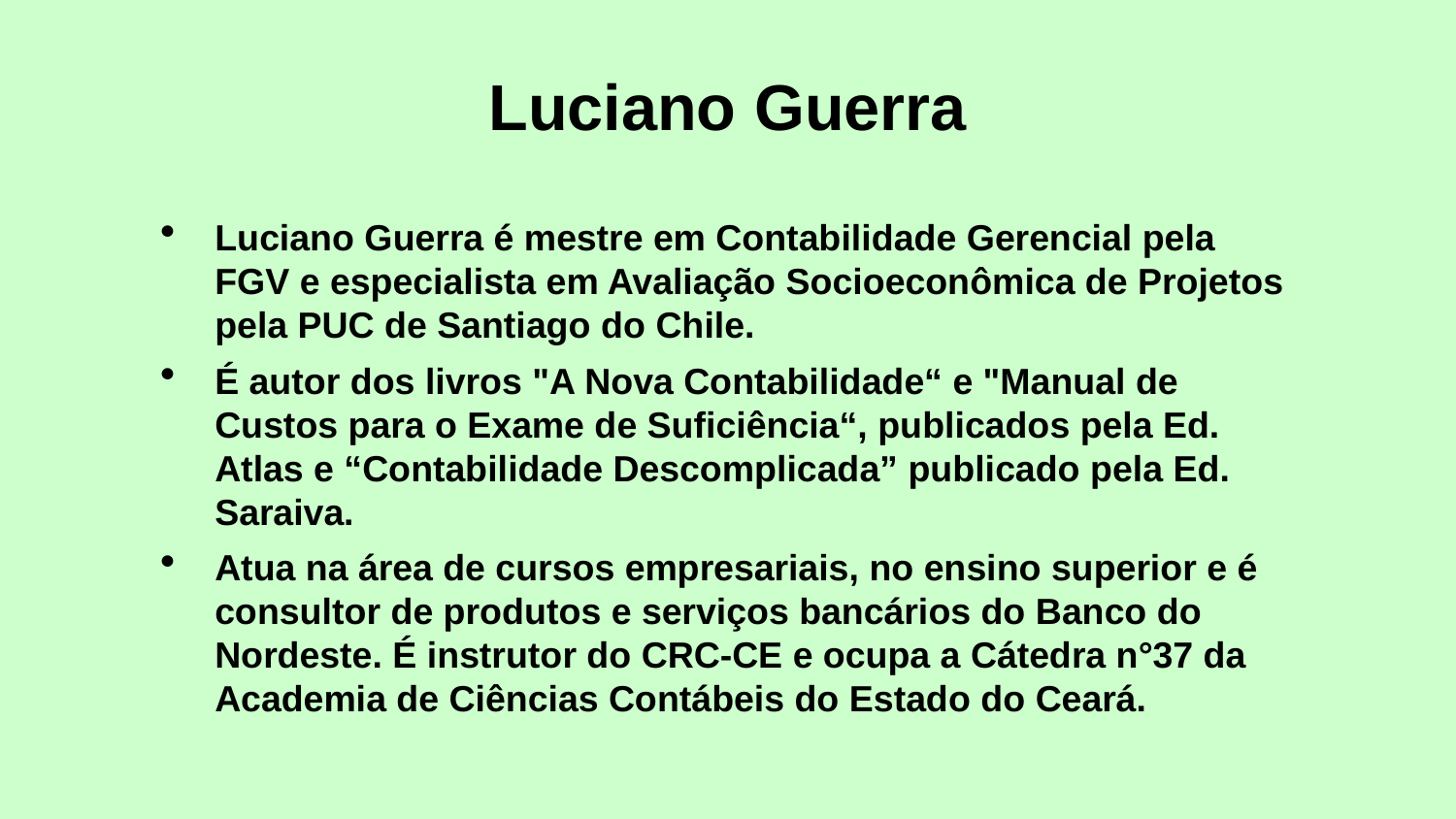

# Luciano Guerra
Luciano Guerra é mestre em Contabilidade Gerencial pela FGV e especialista em Avaliação Socioeconômica de Projetos pela PUC de Santiago do Chile.
É autor dos livros "A Nova Contabilidade“ e "Manual de Custos para o Exame de Suficiência“, publicados pela Ed. Atlas e “Contabilidade Descomplicada” publicado pela Ed. Saraiva.
Atua na área de cursos empresariais, no ensino superior e é consultor de produtos e serviços bancários do Banco do Nordeste. É instrutor do CRC-CE e ocupa a Cátedra n°37 da Academia de Ciências Contábeis do Estado do Ceará.